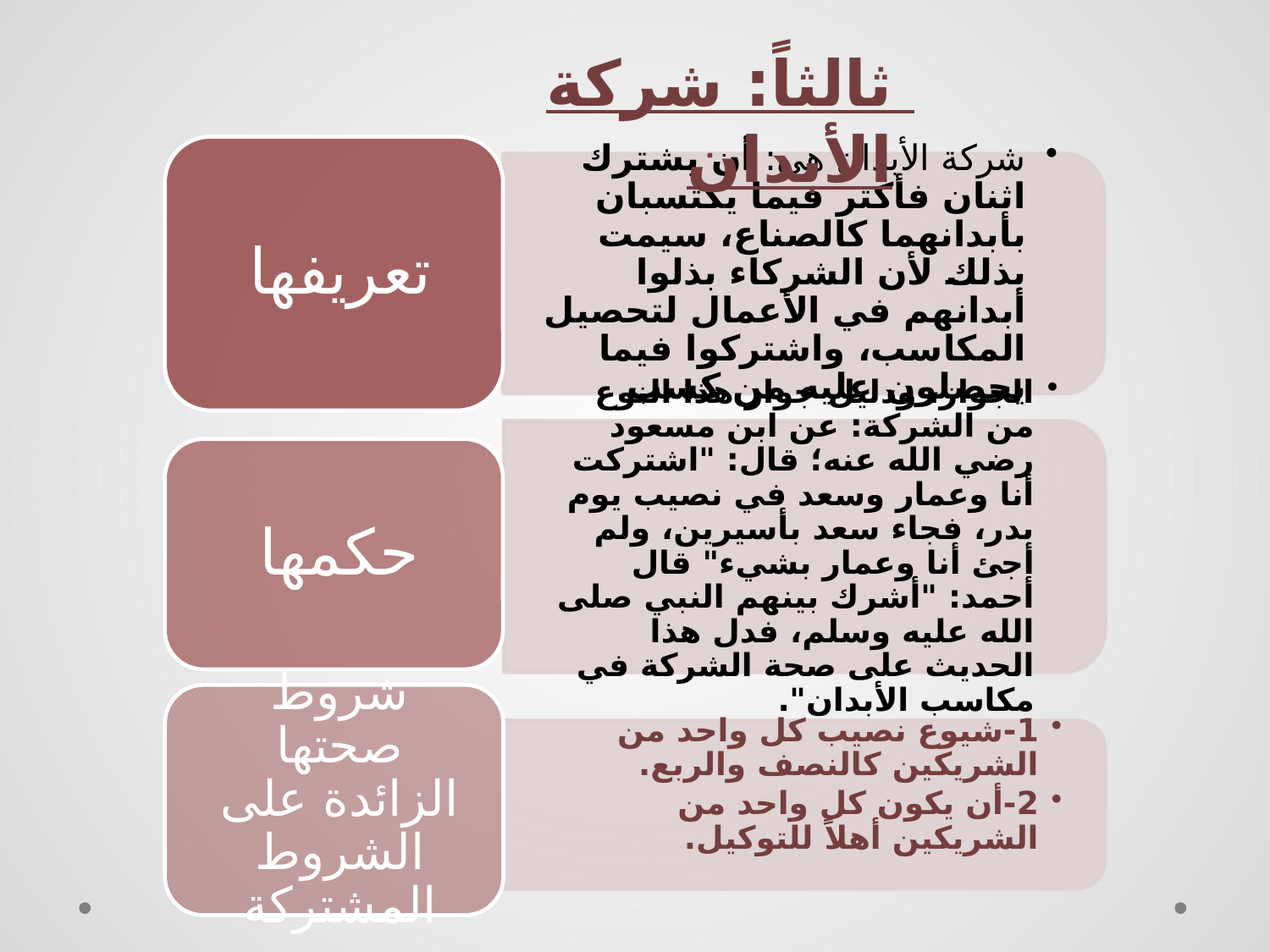

ثالثاً: شركة الأبدان
شركة الأبدان هي: أن يشترك اثنان فأكثر فيما يكتسبان بأبدانهما كالصناع، سيمت بذلك لأن الشركاء بذلوا أبدانهم في الأعمال لتحصيل المكاسب، واشتركوا فيما يحصلون عليه من كسب.
تعريفها
الجواز، ودليل جواز هذا النوع من الشركة: عن ابن مسعود رضي الله عنه؛ قال: "اشتركت أنا وعمار وسعد في نصيب يوم بدر، فجاء سعد بأسيرين، ولم أجئ أنا وعمار بشيء" قال أحمد: "أشرك بينهم النبي صلى الله عليه وسلم، فدل هذا الحديث على صحة الشركة في مكاسب الأبدان".
حكمها
1-شيوع نصيب كل واحد من الشريكين كالنصف والربع.
2-أن يكون كل واحد من الشريكين أهلاً للتوكيل.

شروط صحتها الزائدة على الشروط المشتركة